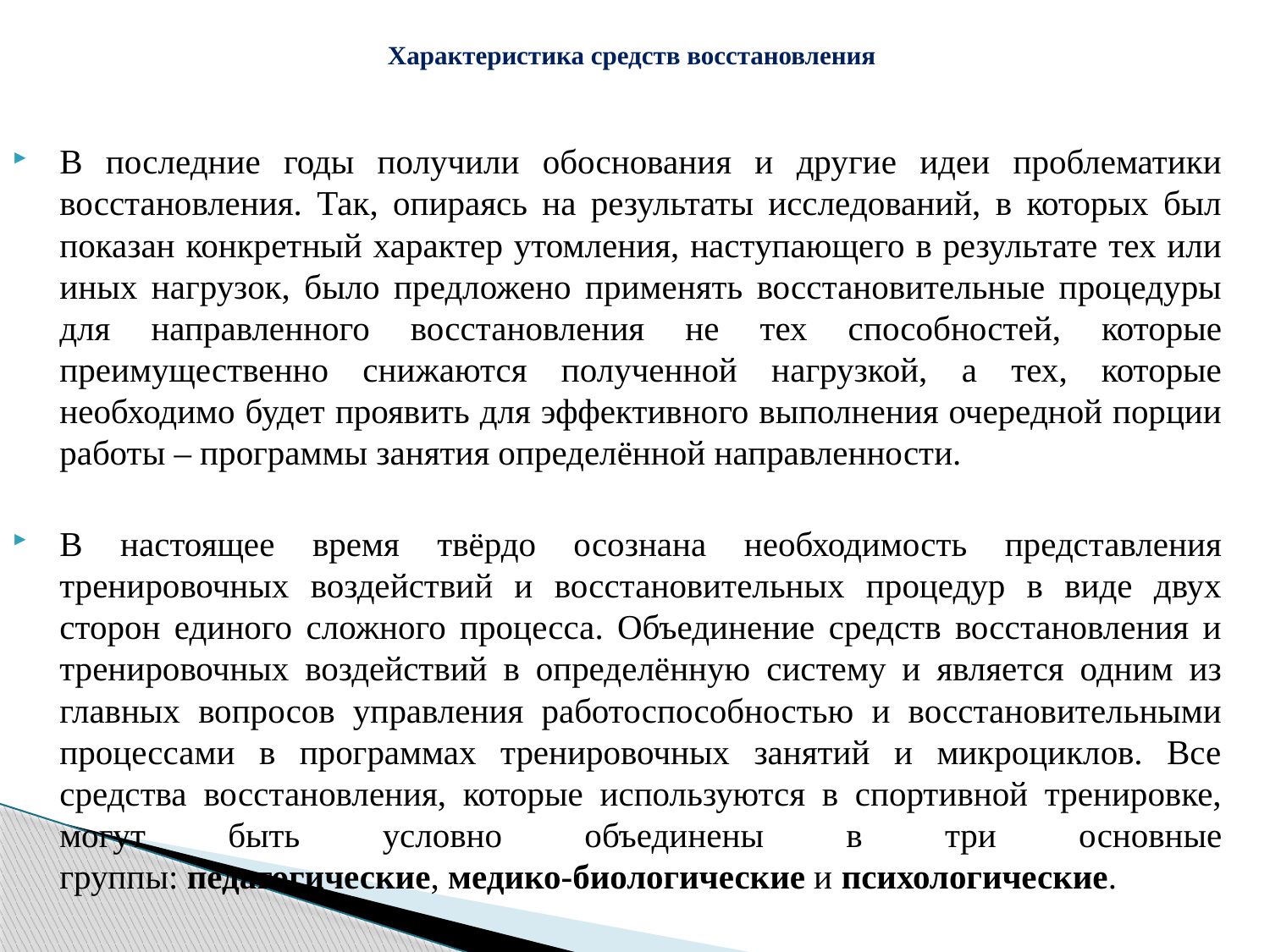

# Характеристика средств восстановления

В последние годы получили обоснования и другие идеи проблематики восстановления. Так, опираясь на результаты исследований, в которых был показан конкретный характер утомления, наступающего в результате тех или иных нагрузок, было предложено применять восстановительные процедуры для направленного восстановления не тех способностей, которые преимущественно снижаются полученной нагрузкой, а тех, которые необходимо будет проявить для эффективного выполнения очередной порции работы – программы занятия определённой направленности.

В настоящее время твёрдо осознана необходимость представления тренировочных воздействий и восстановительных процедур в виде двух сторон единого сложного процесса. Объединение средств восстановления и тренировочных воздействий в определённую систему и является одним из главных вопросов управления работоспособностью и восстановительными процессами в программах тренировочных занятий и микроциклов. Все средства восстановления, которые используются в спортивной тренировке, могут быть условно объединены в три основные группы: педагогические, медико-биологические и психологические.